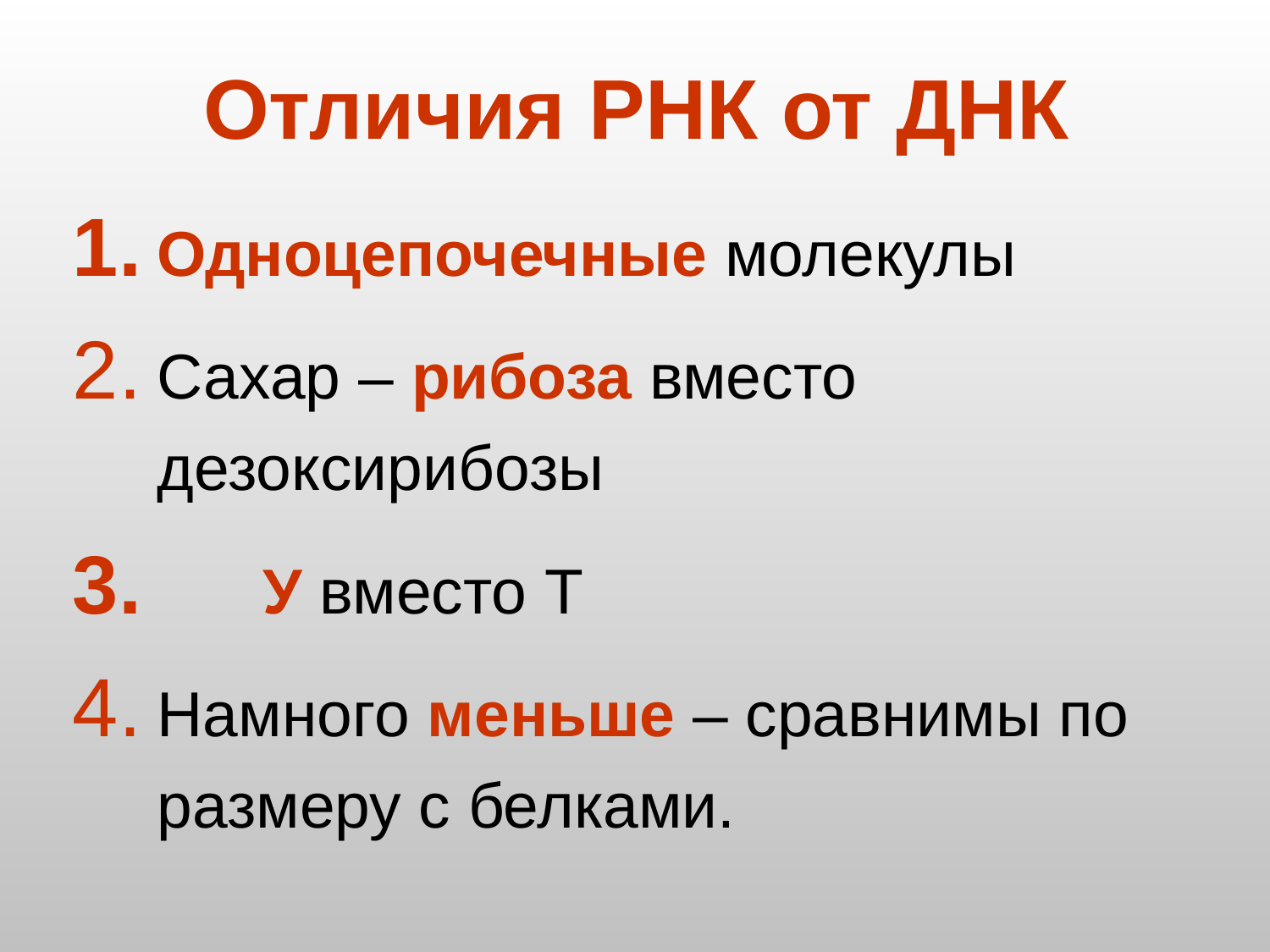

# Отличия РНК от ДНК
Одноцепочечные молекулы
Сахар – рибоза вместо дезоксирибозы
      У вместо Т
Намного меньше – сравнимы по размеру с белками.